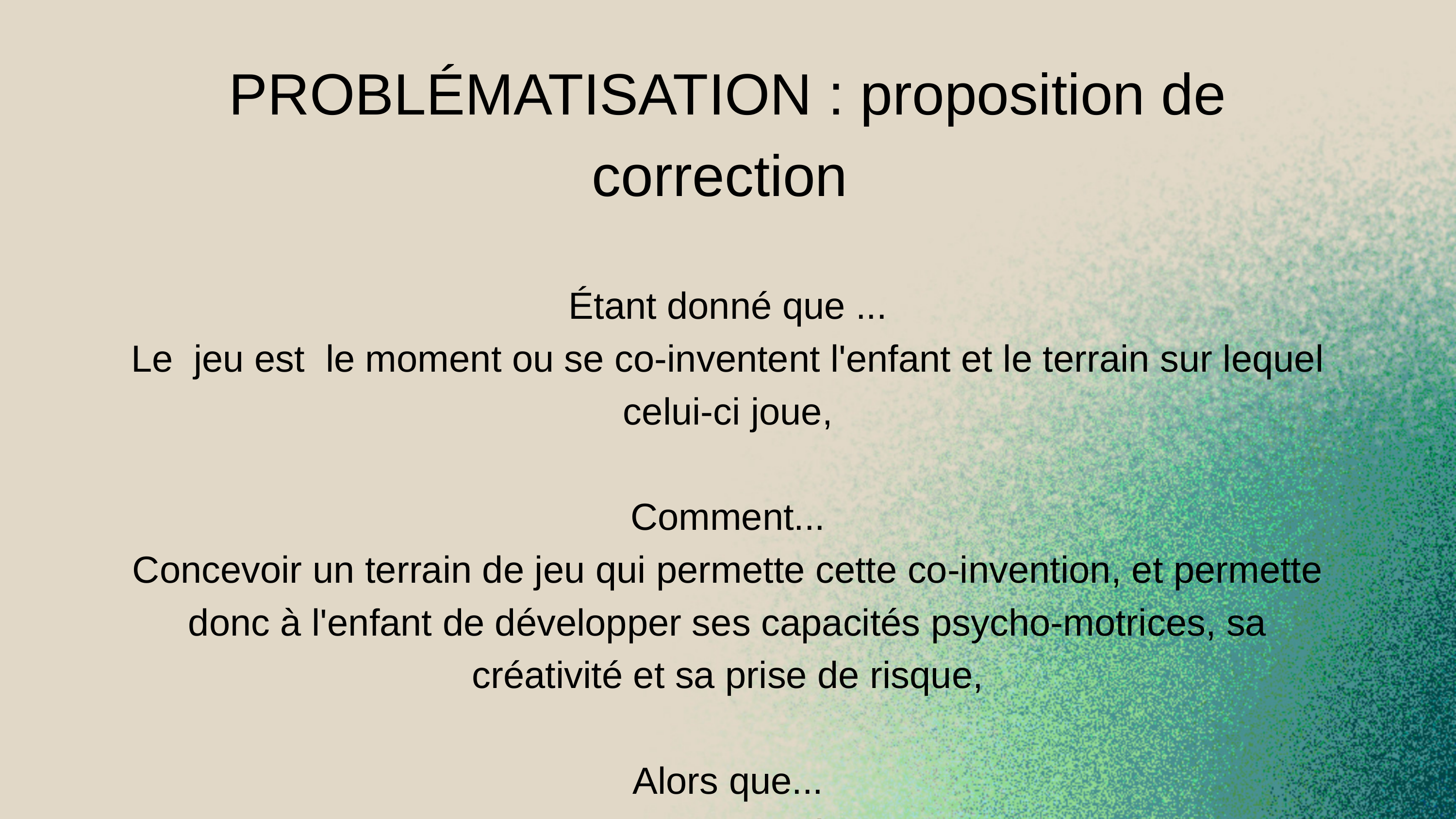

PROBLÉMATISATION : proposition de correction

Étant donné que ...
Le  jeu est  le moment ou se co-inventent l'enfant et le terrain sur lequel celui-ci joue,

Comment...
Concevoir un terrain de jeu qui permette cette co-invention, et permette donc à l'enfant de développer ses capacités psycho-motrices, sa créativité et sa prise de risque,

Alors que...
Les terrains de jeu sont conçus de façon à être fortement prédéterminés et sursécurisés, empêchant donc à la relation transductive enfant/espace de jeu – au coeur du jeu – de s'opérer ?